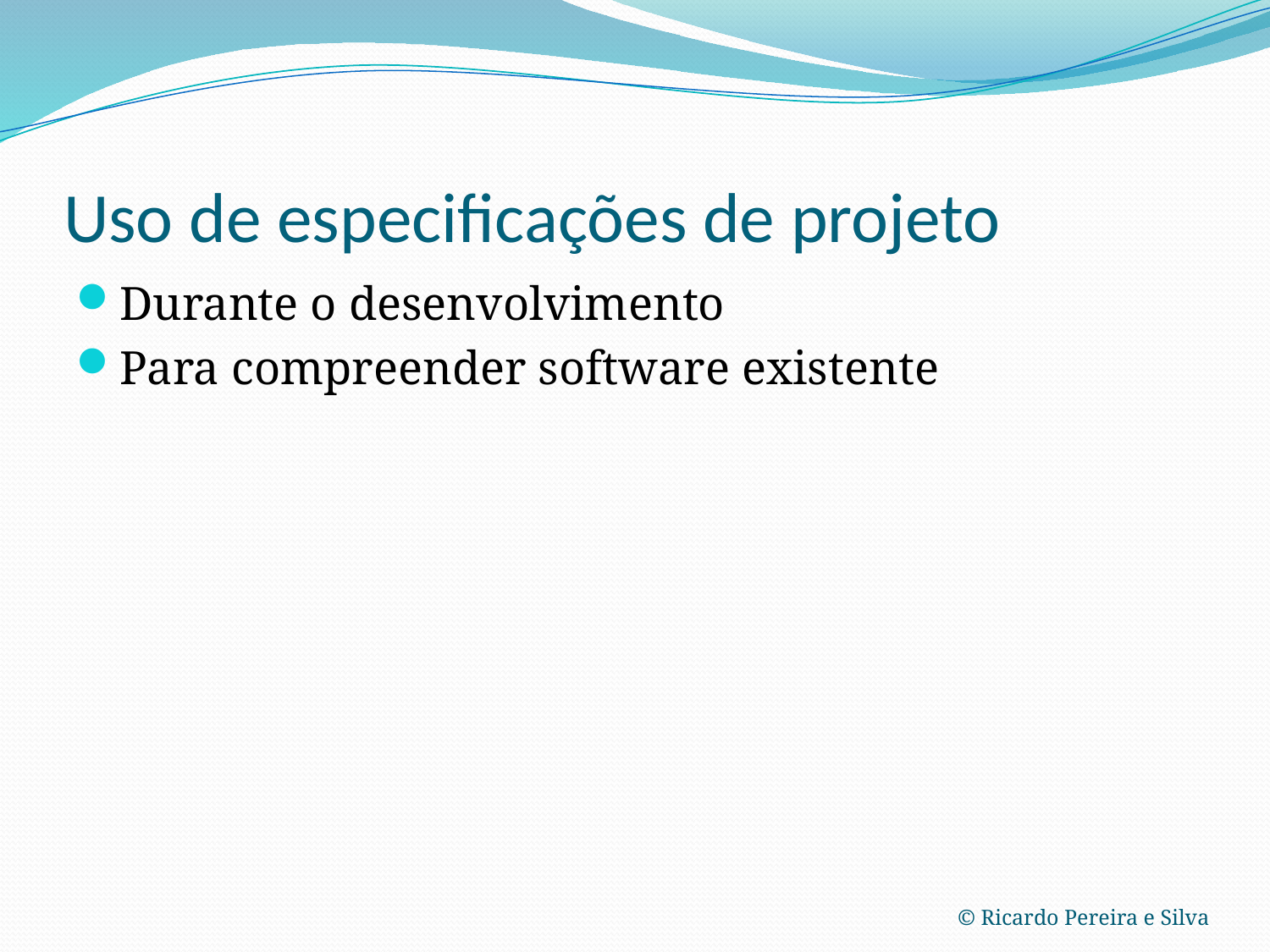

# Uso de especificações de projeto
Durante o desenvolvimento
Para compreender software existente
© Ricardo Pereira e Silva